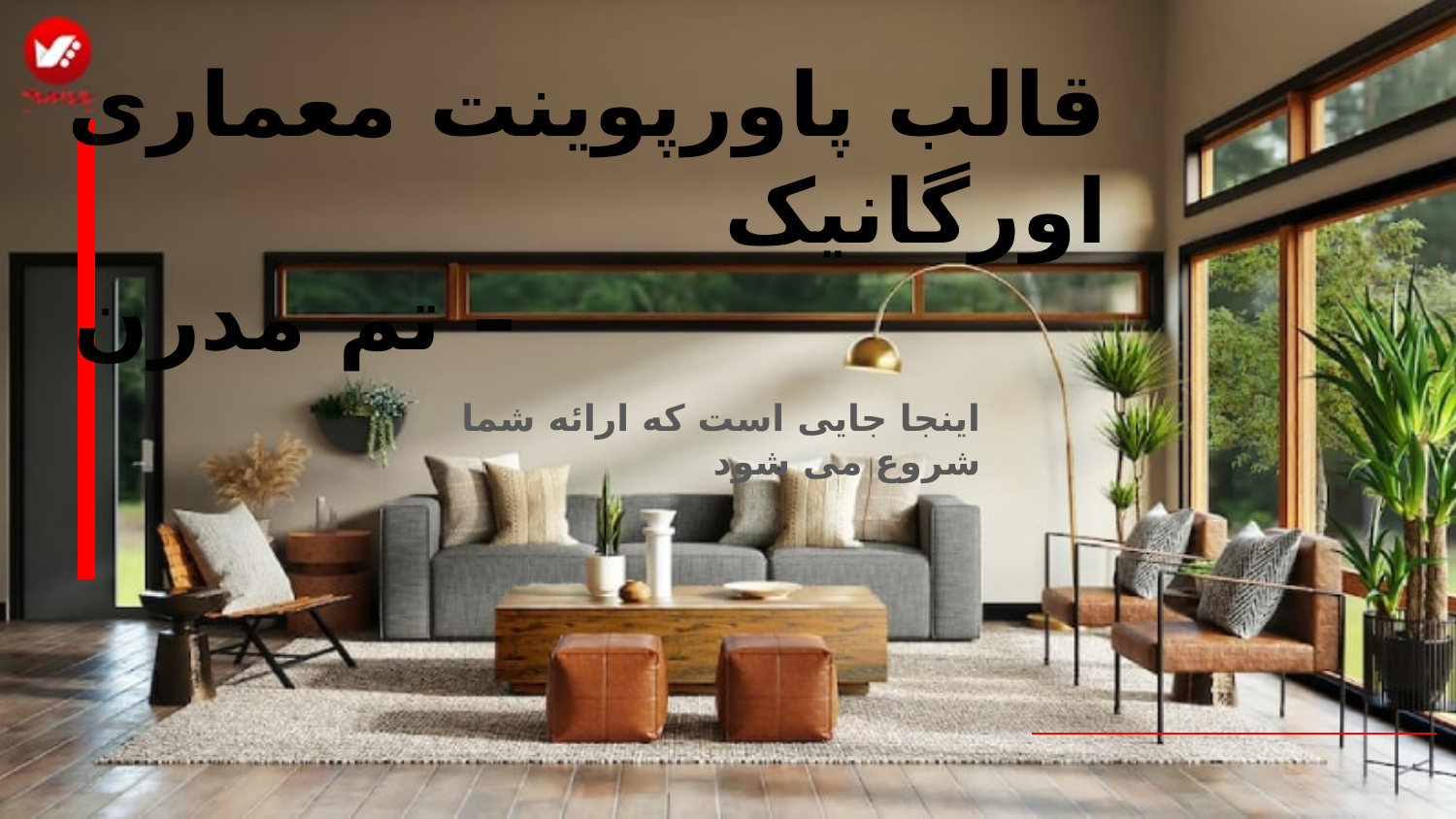

# قالب پاورپوینت معماری اورگانیک – تم مدرن
اینجا جایی است که ارائه شما شروع می شود